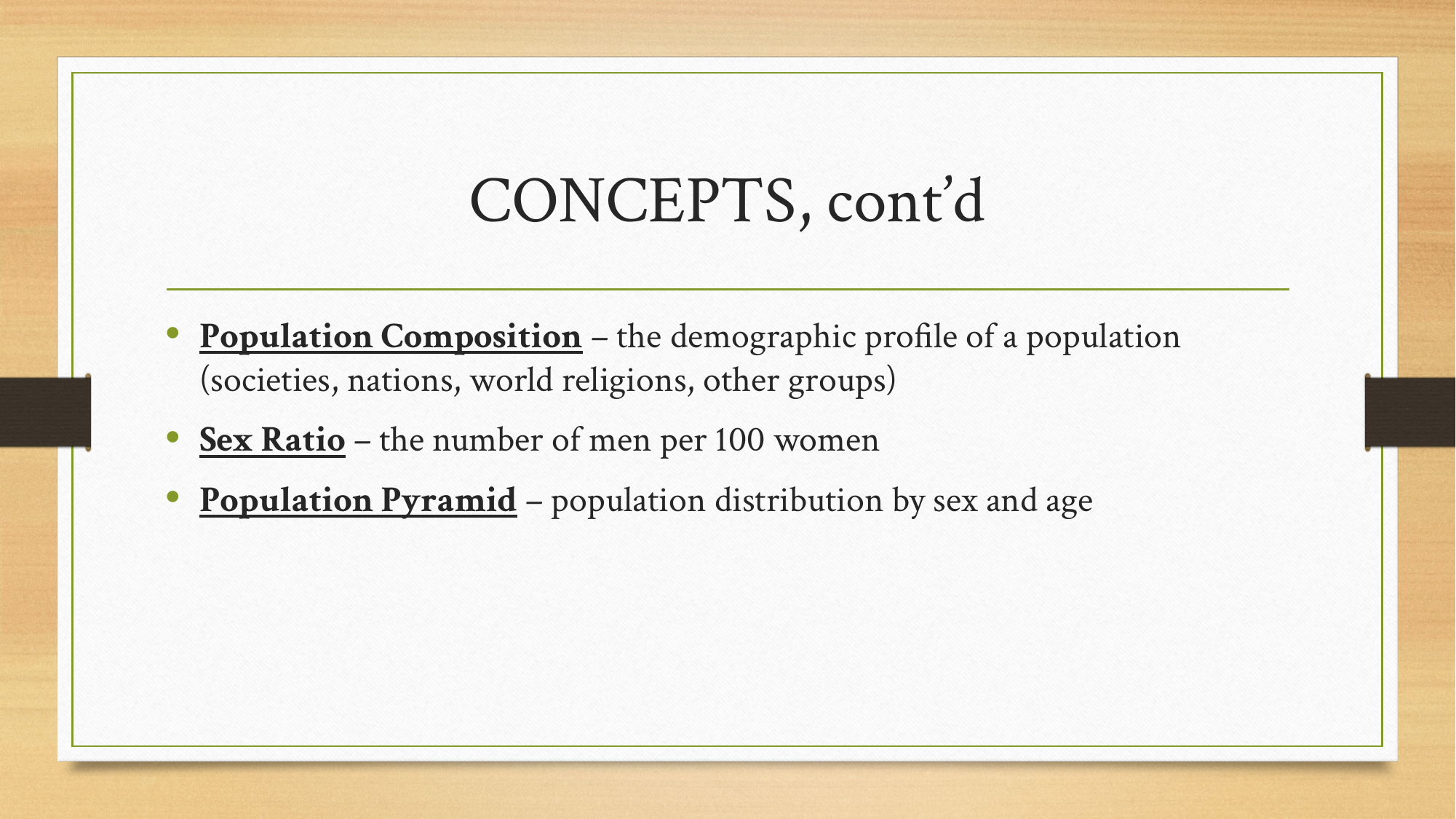

# CONCEPTS, cont’d
Population Composition – the demographic profile of a population (societies, nations, world religions, other groups)
Sex Ratio – the number of men per 100 women
Population Pyramid – population distribution by sex and age